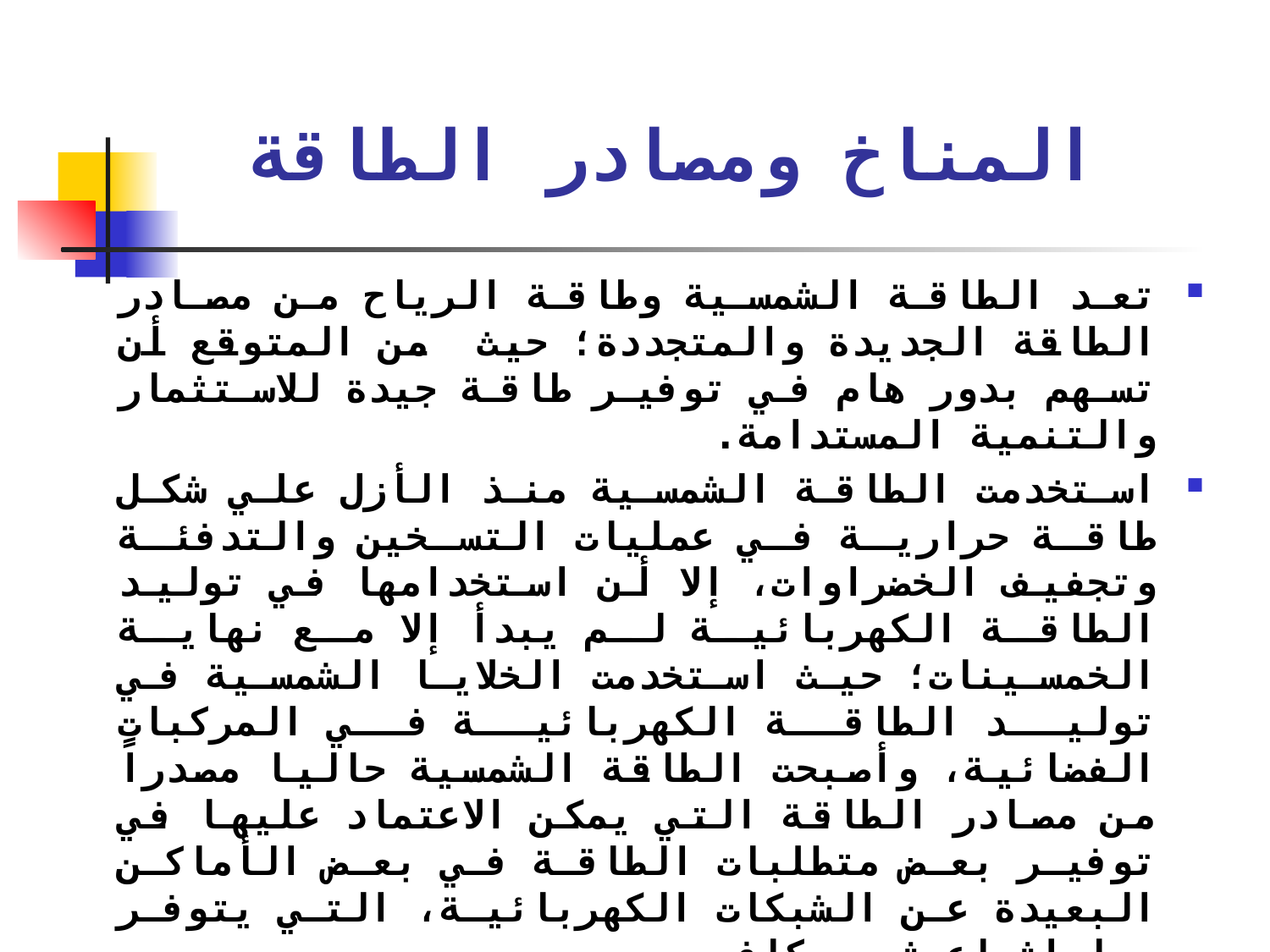

# المناخ ومصادر الطاقة
تعد الطاقة الشمسية وطاقة الرياح من مصادر الطاقة الجديدة والمتجددة؛ حيث  من المتوقع أن تسهم بدور هام في توفير طاقة جيدة للاستثمار والتنمية المستدامة.
استخدمت الطاقة الشمسية منذ الأزل علي شكل طاقة حرارية في عمليات التسخين والتدفئة وتجفيف الخضراوات، إلا أن استخدامها في توليد الطاقة الكهربائية لم يبدأ إلا مع نهاية الخمسينات؛ حيث استخدمت الخلايا الشمسية في توليد الطاقة الكهربائية في المركبات الفضائية، وأصبحت الطاقة الشمسية حاليا مصدراً من مصادر الطاقة التي يمكن الاعتماد عليها في توفير بعض متطلبات الطاقة في بعض الأماكن البعيدة عن الشبكات الكهربائية، التي يتوفر بها اشعاع شمسي كافي.
كما يمكن أنتاج الطاقة من الرياح في الاماكن التي تتصف بالثبات في الاتجاه وبسرعة للرياح لا تقل عـن 3 م/ ث وهي أقل سـرعة كافيـة لإنتاج الطاقة من الرياح، ولا تـزيد عـن 25م/ ث وهي أقصـى سرعة يتحمـلها التربين لإنـتاج الطاقة؛ حيث تتناسب القدرة المولدة مع مكعب سرعة الرياح.